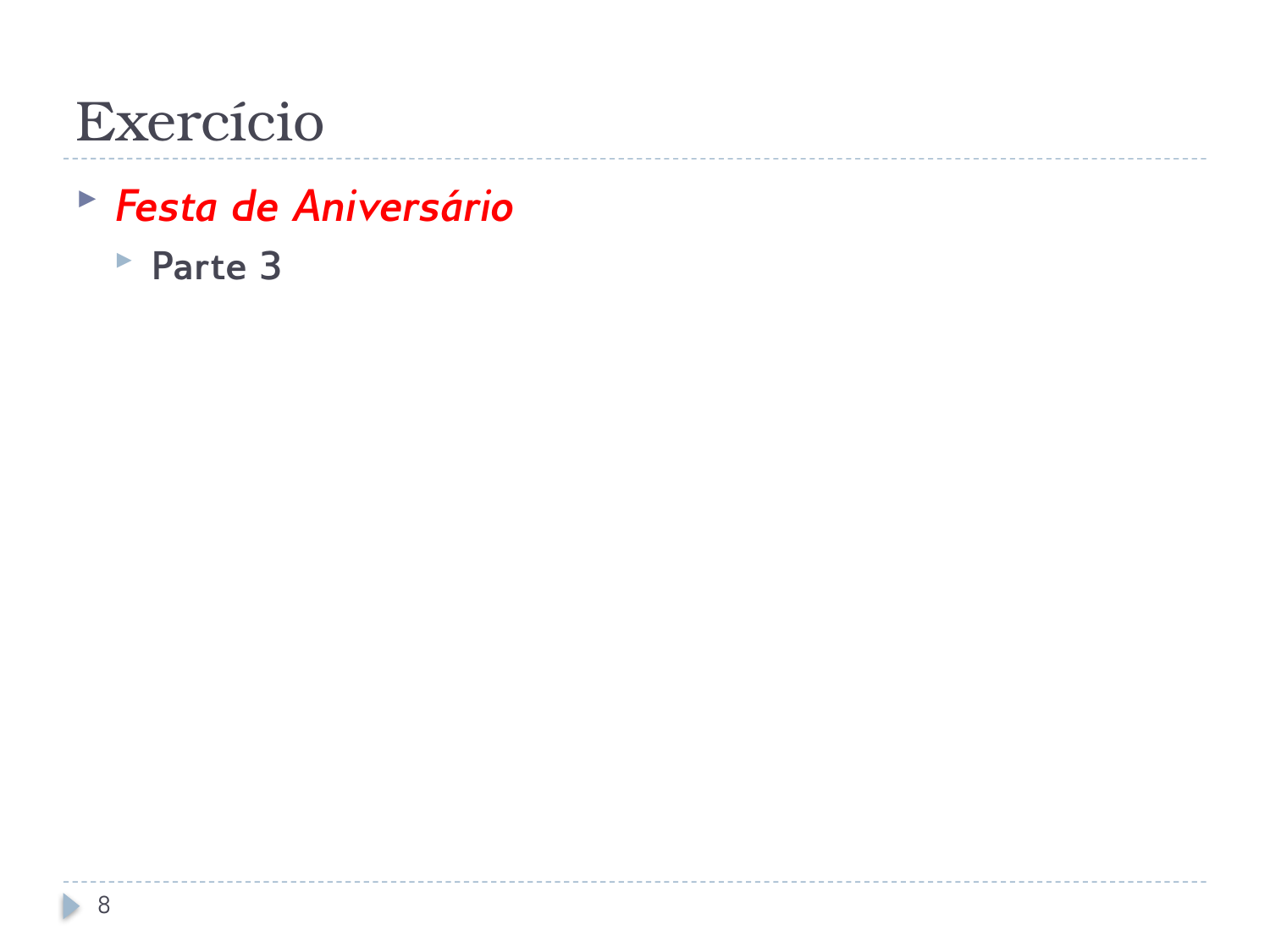

# Exercício
Festa de Aniversário
Parte 3

8